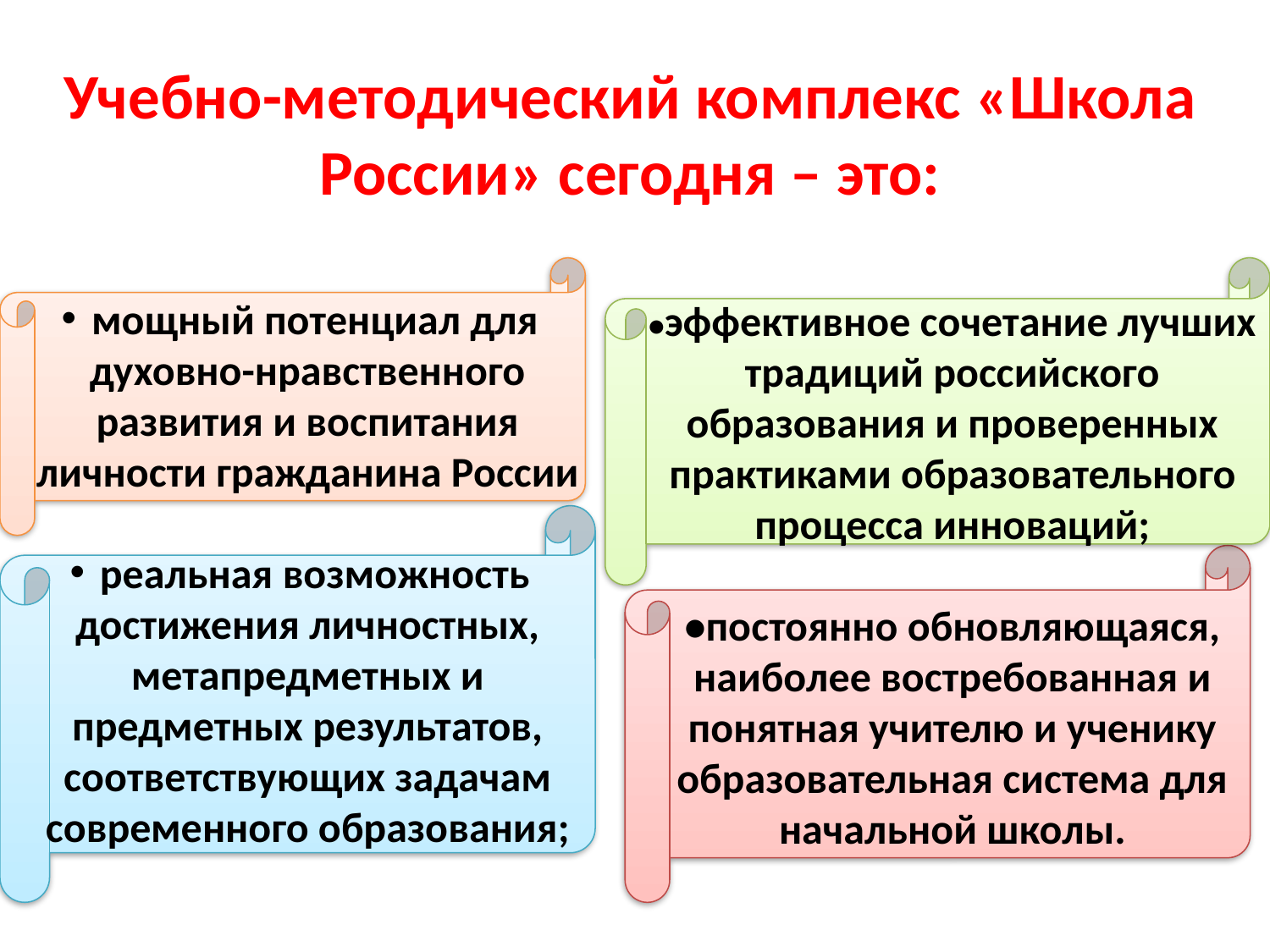

Учебно-методический комплекс «Школа России» сегодня – это:

мощный потенциал для духовно-нравственного развития и воспитания личности гражданина России

реальная возможность достижения личностных, метапредметных и предметных результатов, соответствующих задачам современного образования;

•эффективное сочетание лучших традиций российского образования и проверенных практиками образовательного процесса инноваций;

•постоянно обновляющаяся, наиболее востребованная и понятная учителю и ученику образовательная система для начальной школы.